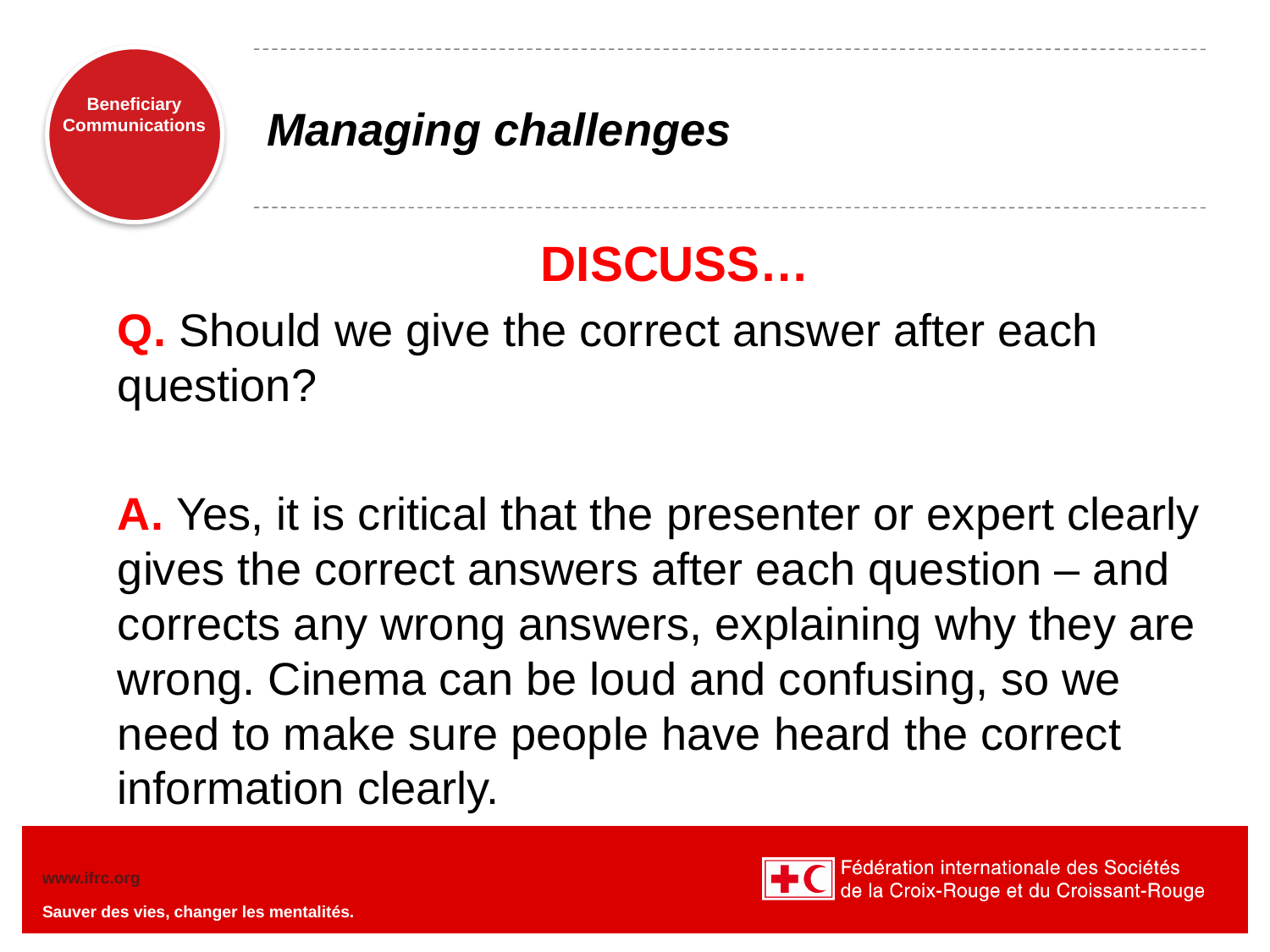

# Managing challenges
DISCUSS…
Q. Should we give the correct answer after each question?

A. Yes, it is critical that the presenter or expert clearly gives the correct answers after each question – and corrects any wrong answers, explaining why they are wrong. Cinema can be loud and confusing, so we need to make sure people have heard the correct information clearly.